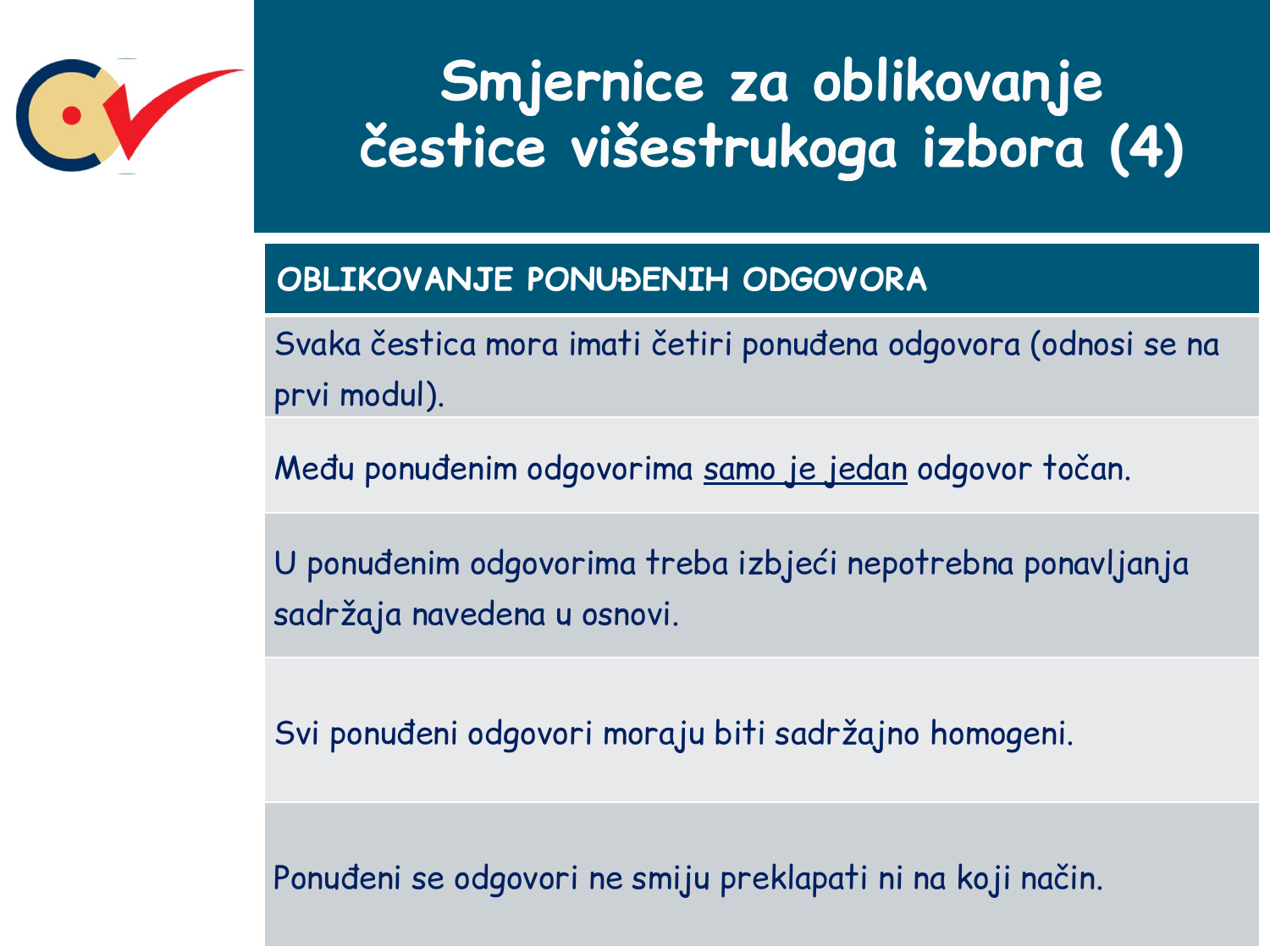

# Smjernice za oblikovanje čestice višestrukoga izbora (4)
| OBLIKOVANJE PONUĐENIH ODGOVORA |
| --- |
| Svaka čestica mora imati četiri ponuđena odgovora (odnosi se na prvi modul). |
| Među ponuđenim odgovorima samo je jedan odgovor točan. |
| U ponuđenim odgovorima treba izbjeći nepotrebna ponavljanja sadržaja navedena u osnovi. |
| Svi ponuđeni odgovori moraju biti sadržajno homogeni. |
| Ponuđeni se odgovori ne smiju preklapati ni na koji način. |